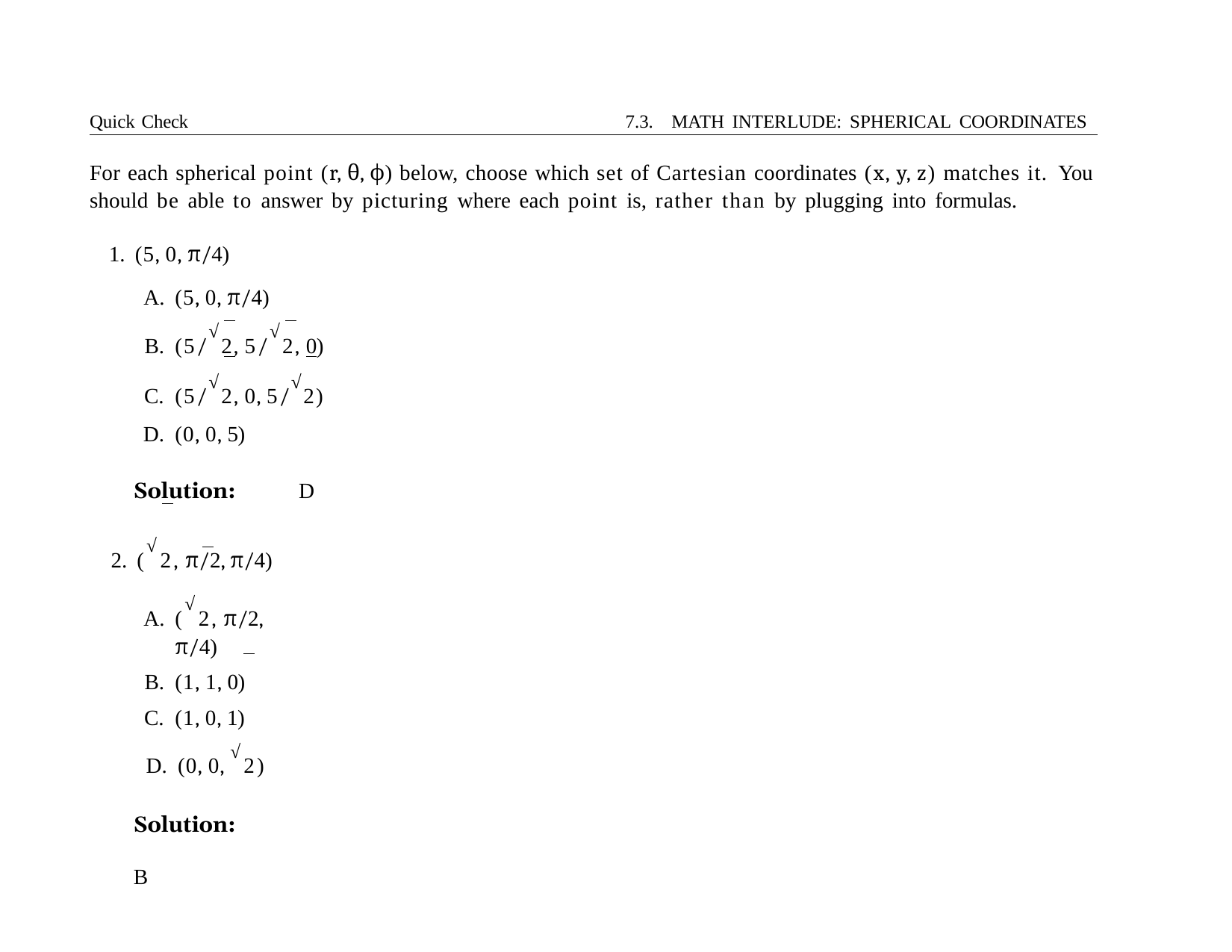

Quick Check	7.3.  MATH INTERLUDE: SPHERICAL COORDINATES

For each spherical point (r, θ, ϕ) below, choose which set of Cartesian coordinates (x, y, z) matches it. You should be able to answer by picturing where each point is, rather than by plugging into formulas.

(5, 0, π/4)
(5, 0, π/4)
(5/√2, 5/√2, 0)
(5/√2, 0, 5/√2)
(0, 0, 5)

Solution:	D

(√2, π/2, π/4)
(√2, π/2, π/4)
(1, 1, 0)
(1, 0, 1)
(0, 0, √2)

Solution:	B